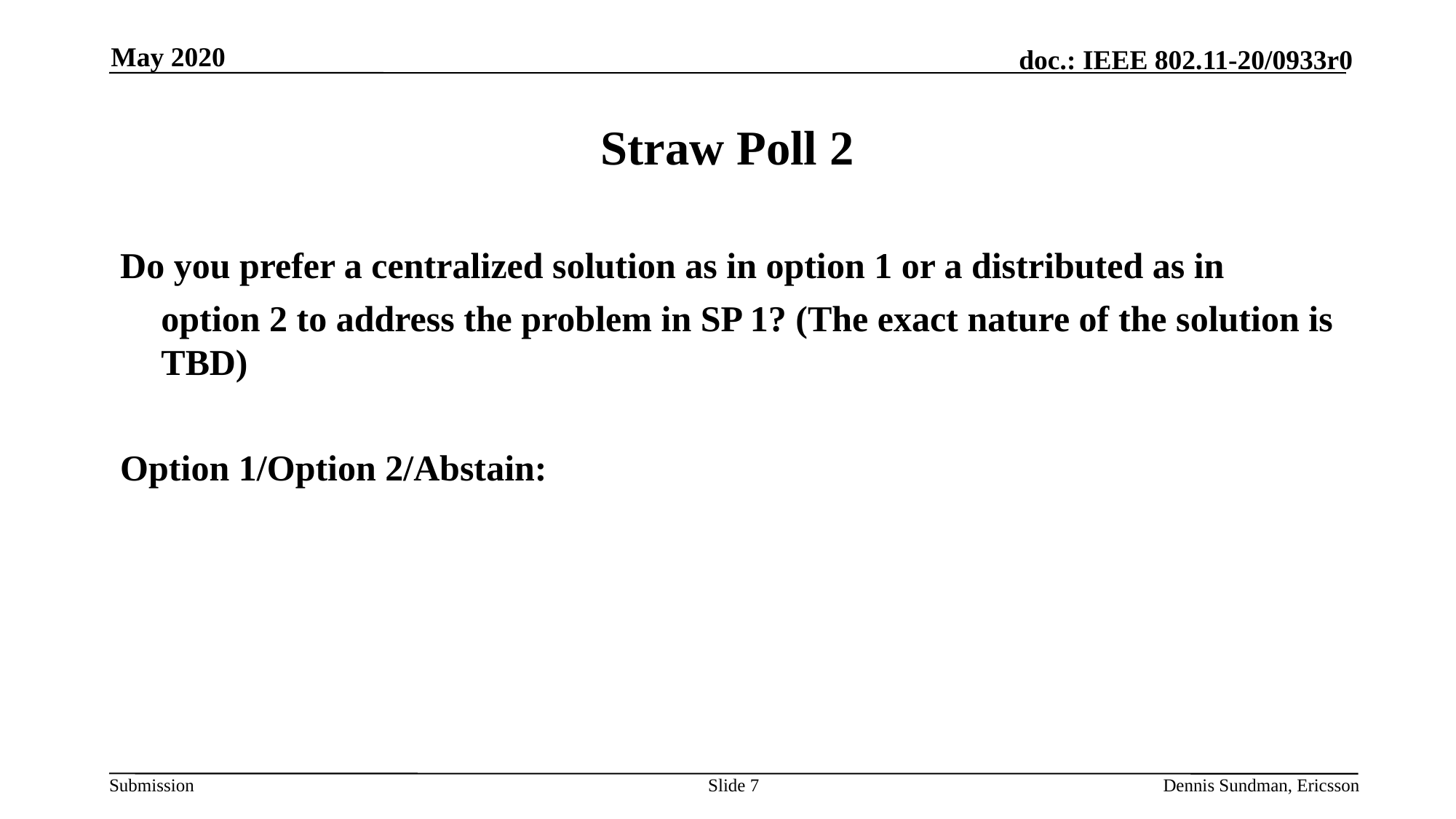

May 2020
# Straw Poll 2
Do you prefer a centralized solution as in option 1 or a distributed as in
	option 2 to address the problem in SP 1? (The exact nature of the solution is TBD)

Option 1/Option 2/Abstain:
Slide 7
Dennis Sundman, Ericsson